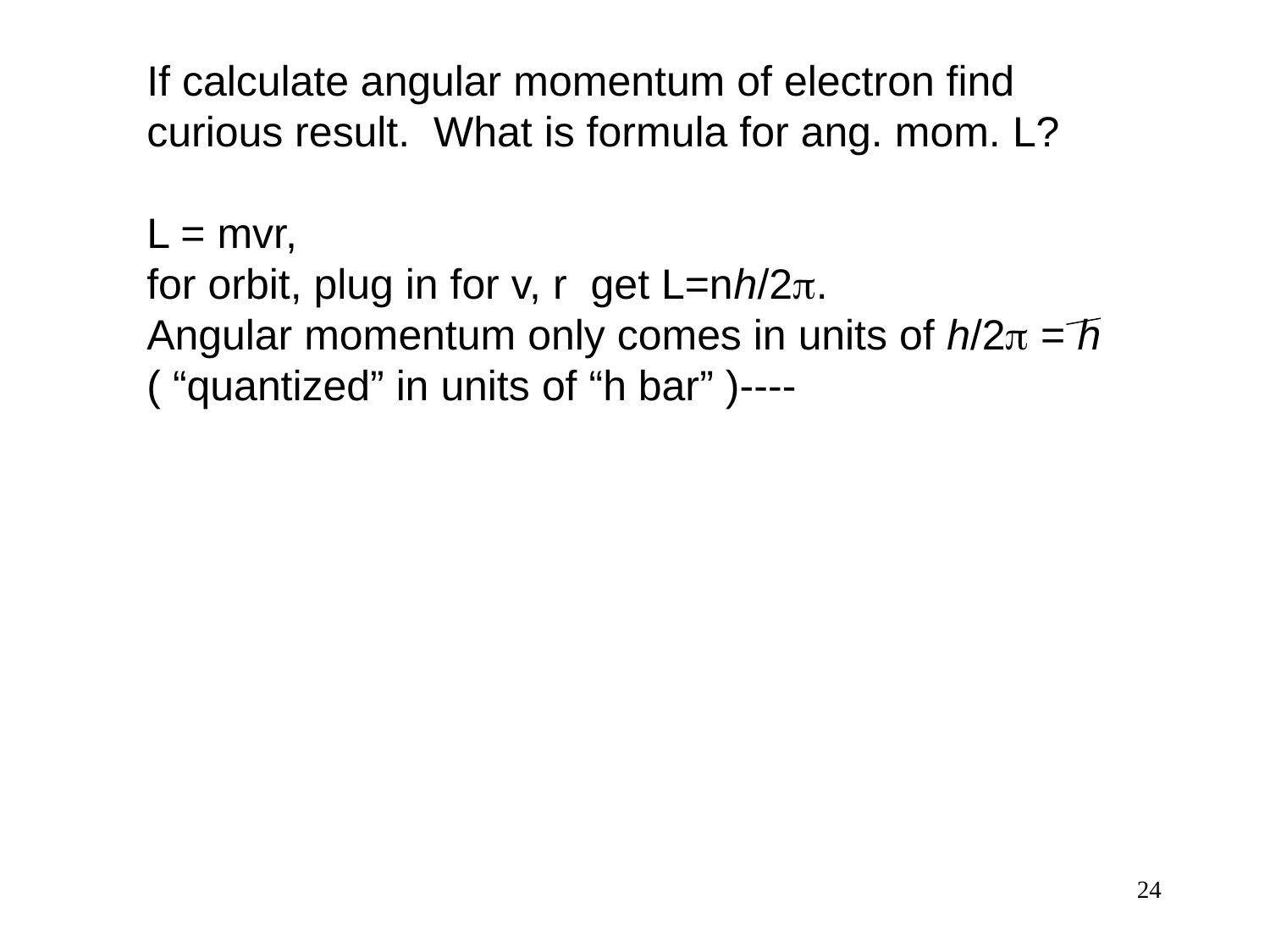

If calculate angular momentum of electron find
curious result.  What is formula for ang. mom. L?

L = mvr,
for orbit, plug in for v, r  get L=nh/2π.
Angular momentum only comes in units of h/2π = h
( “quantized” in units of “h bar” )----
24